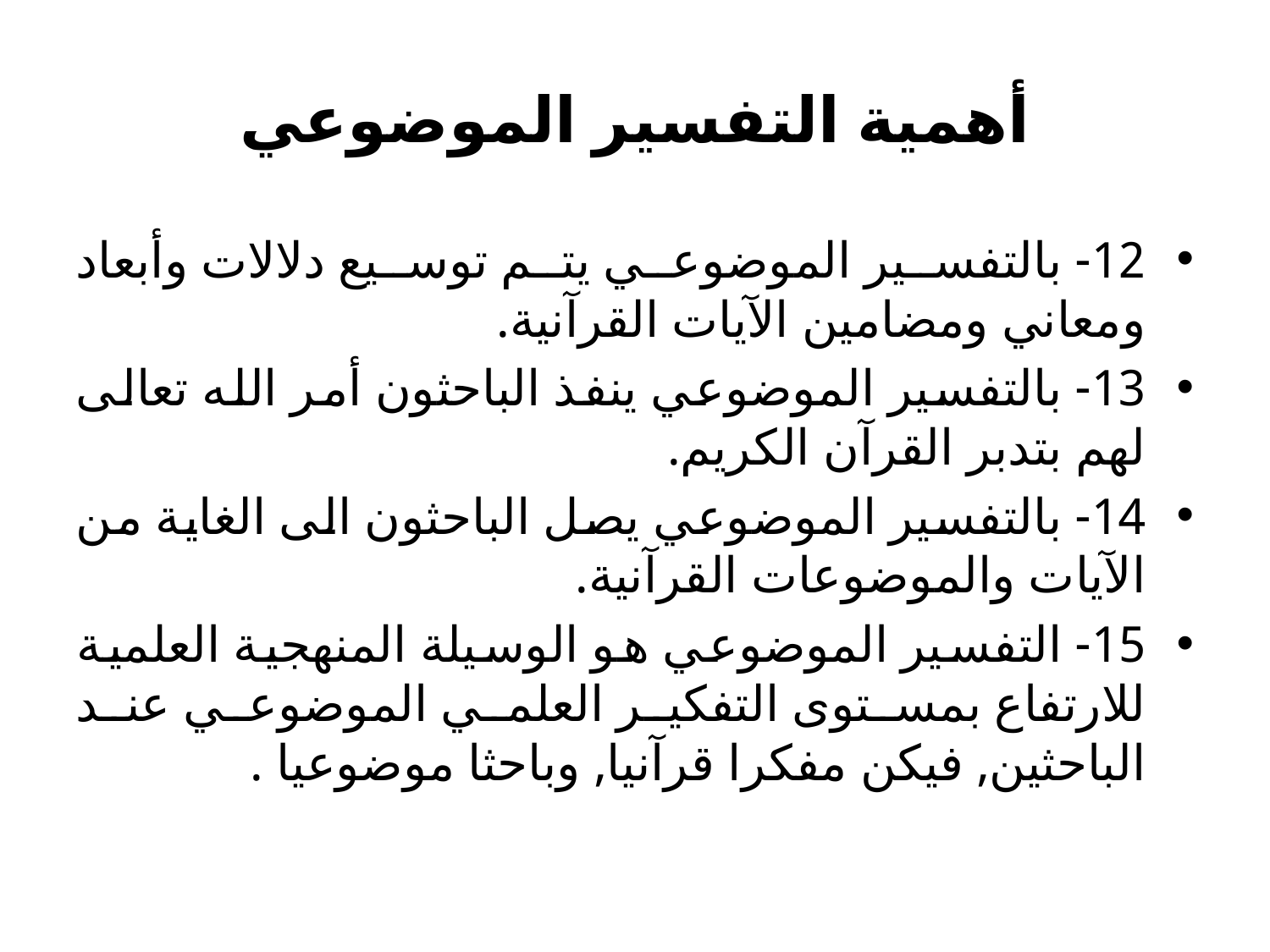

# أهمية التفسير الموضوعي
12- بالتفسير الموضوعي يتم توسيع دلالات وأبعاد ومعاني ومضامين الآيات القرآنية.
13- بالتفسير الموضوعي ينفذ الباحثون أمر الله تعالى لهم بتدبر القرآن الكريم.
14- بالتفسير الموضوعي يصل الباحثون الى الغاية من الآيات والموضوعات القرآنية.
15- التفسير الموضوعي هو الوسيلة المنهجية العلمية للارتفاع بمستوى التفكير العلمي الموضوعي عند الباحثين, فيكن مفكرا قرآنيا, وباحثا موضوعيا .